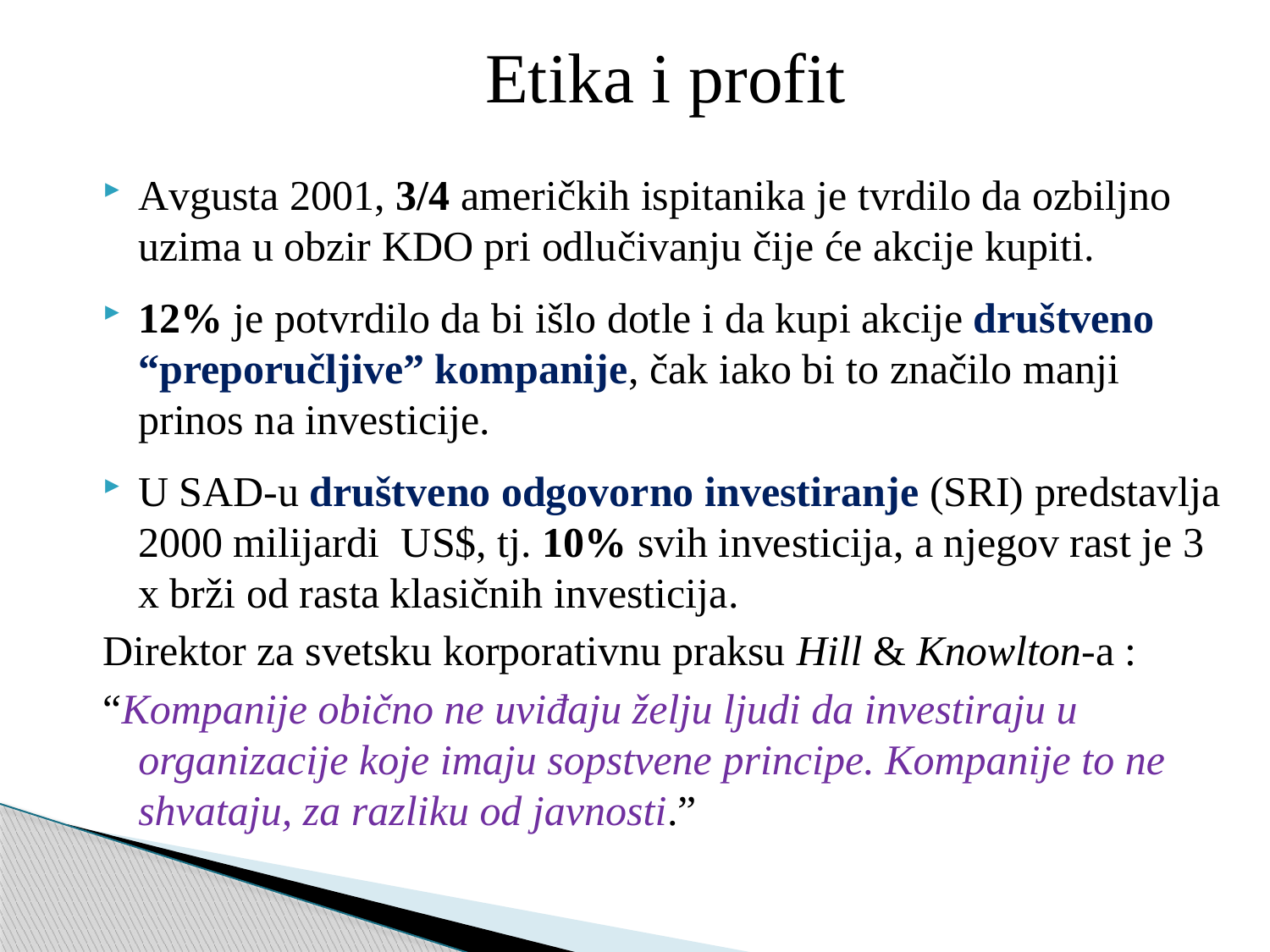

Etika i profit

Avgusta 2001, 3/4 američkih ispitanika je tvrdilo da ozbiljno uzima u obzir KDO pri odlučivanju čije će akcije kupiti.
12% je potvrdilo da bi išlo dotle i da kupi akcije društveno “preporučljive” kompanije, čak iako bi to značilo manji prinos na investicije.
U SAD-u društveno odgovorno investiranje (SRI) predstavlja 2000 milijardi  US$, tj. 10% svih investicija, a njegov rast je 3 x brži od rasta klasičnih investicija.
Direktor za svetsku korporativnu praksu Hill & Knowlton-a :
“Kompanije obično ne uviđaju želju ljudi da investiraju u organizacije koje imaju sopstvene principe. Kompanije to ne shvataju, za razliku od javnosti.”